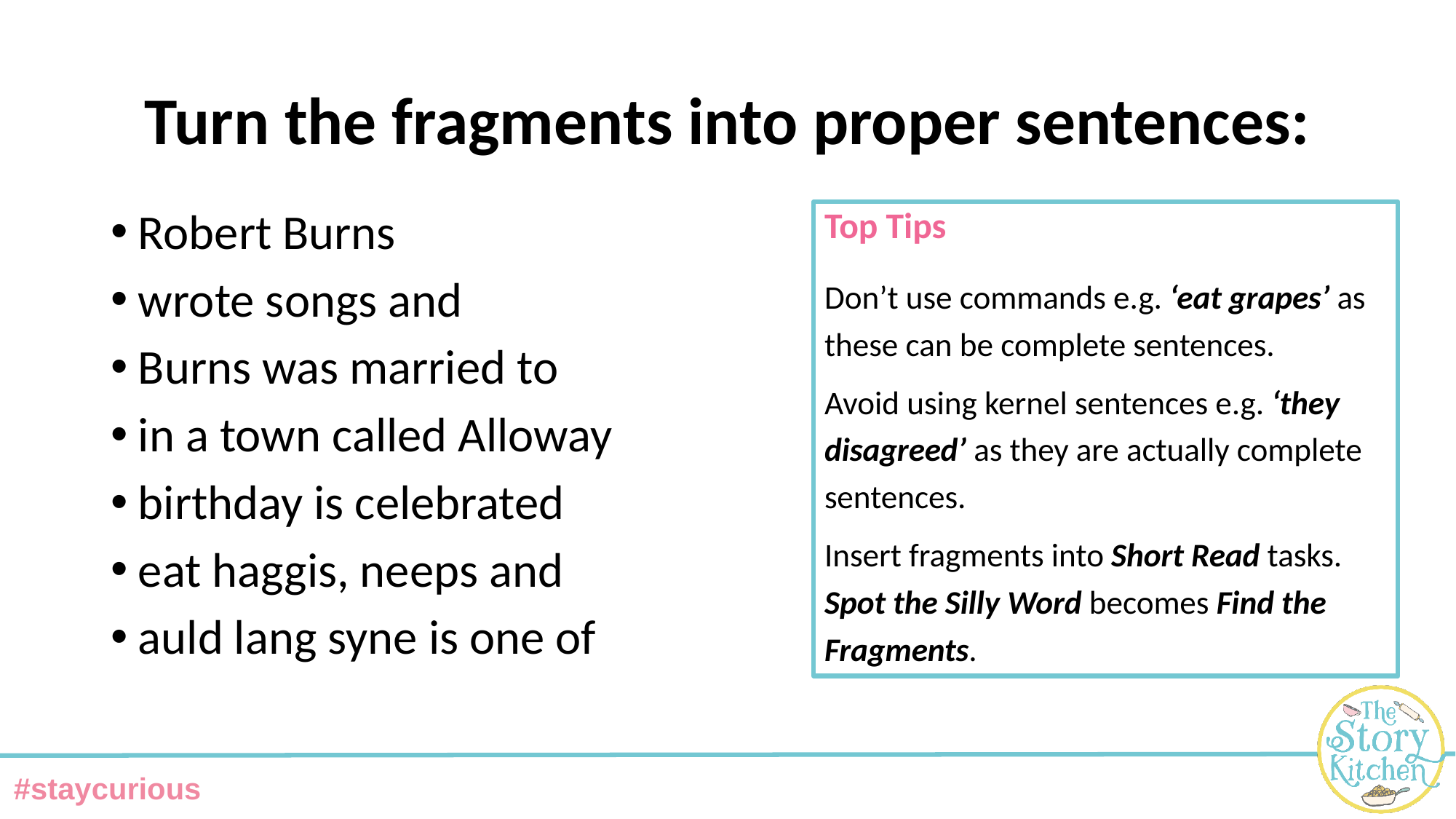

# Turn the fragments into proper sentences:
Robert Burns
wrote songs and
Burns was married to
in a town called Alloway
birthday is celebrated
eat haggis, neeps and
auld lang syne is one of

Top Tips

Don’t use commands e.g. ‘eat grapes’ as these can be complete sentences.
Avoid using kernel sentences e.g. ‘they disagreed’ as they are actually complete sentences.
Insert fragments into Short Read tasks. Spot the Silly Word becomes Find the Fragments.